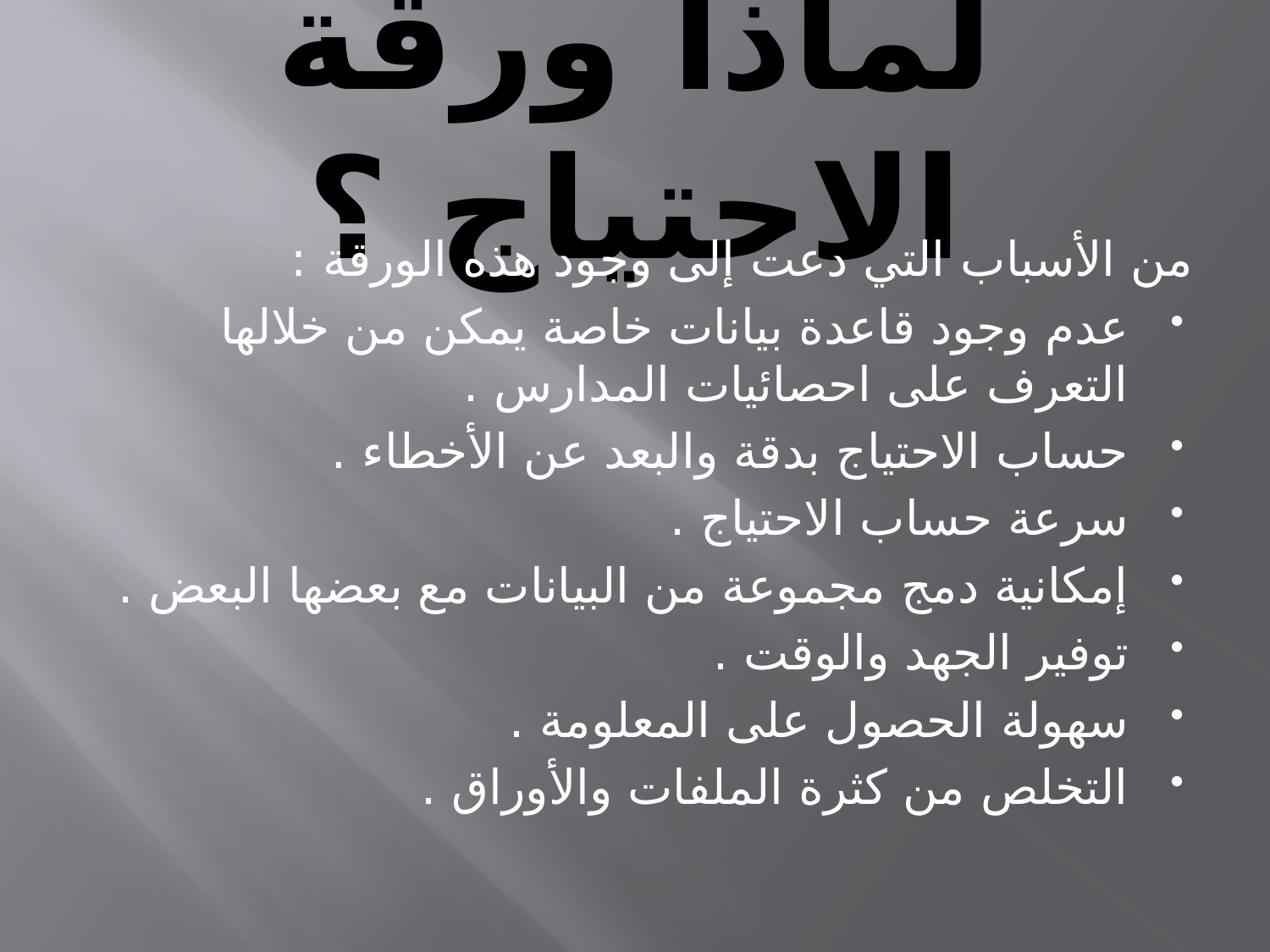

# لماذا ورقة الاحتياج ؟
من الأسباب التي دعت إلى وجود هذه الورقة :
عدم وجود قاعدة بيانات خاصة يمكن من خلالها التعرف على احصائيات المدارس .
حساب الاحتياج بدقة والبعد عن الأخطاء .
سرعة حساب الاحتياج .
إمكانية دمج مجموعة من البيانات مع بعضها البعض .
توفير الجهد والوقت .
سهولة الحصول على المعلومة .
التخلص من كثرة الملفات والأوراق .